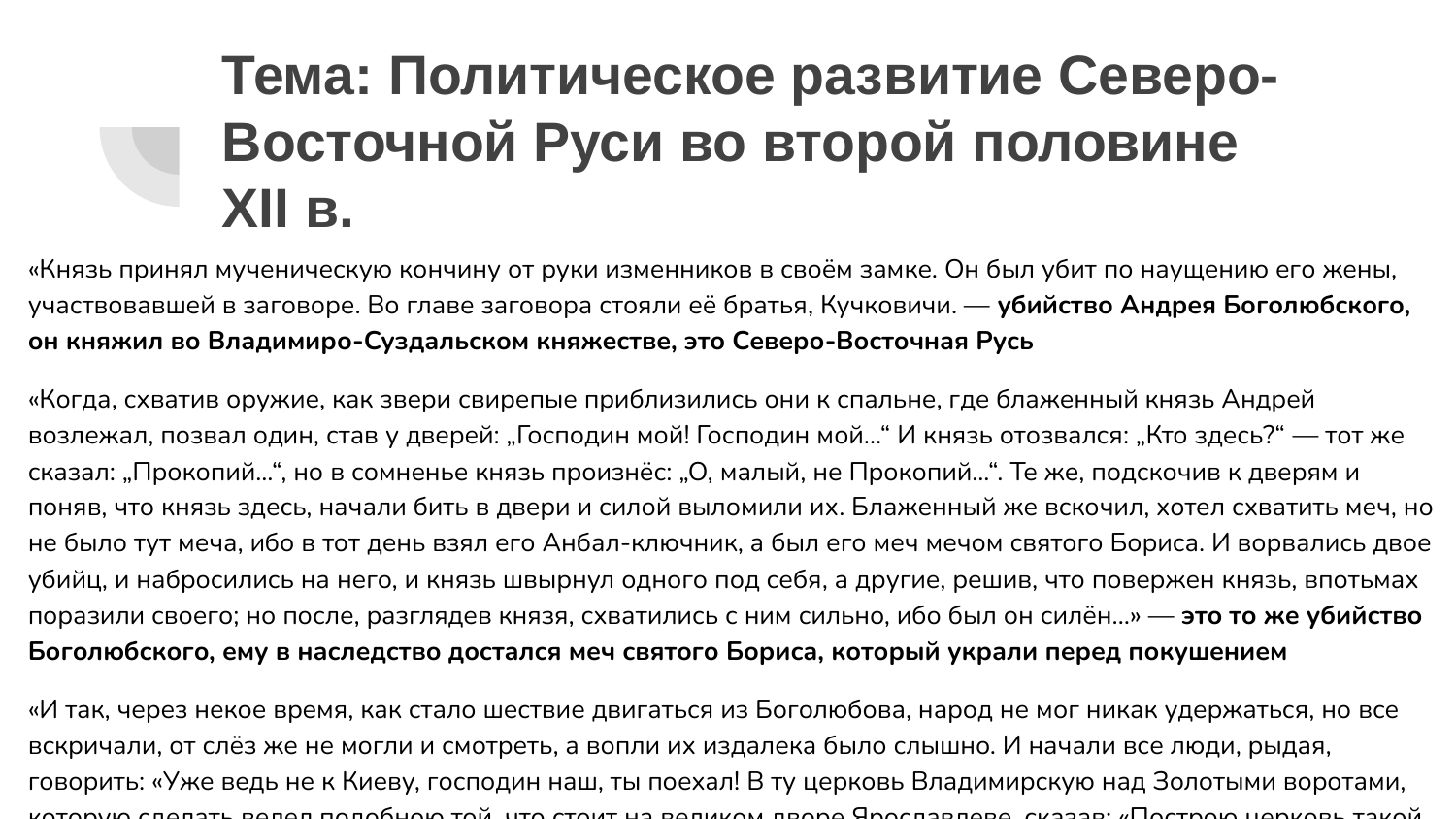

# Тема: Политическое развитие Северо-Восточной Руси во второй половине XII в.
«Князь принял мученическую кончину от руки изменников в своём замке. Он был убит по наущению его жены, участвовавшей в заговоре. Во главе заговора стояли её братья, Кучковичи. — убийство Андрея Боголюбского, он княжил во Владимиро-Суздальском княжестве, это Северо-Восточная Русь
«Когда, схватив оружие, как звери свирепые приблизились они к спальне, где блаженный князь Андрей возлежал, позвал один, став у дверей: „Господин мой! Господин мой…“ И князь отозвался: „Кто здесь?“  — тот же сказал: „Прокопий...“, но в сомненье князь произнёс: „О, малый, не Прокопий...“. Те же, подскочив к дверям и поняв, что князь здесь, начали бить в двери и силой выломили их. Блаженный же вскочил, хотел схватить меч, но не было тут меча, ибо в тот день взял его Анбал-ключник, а был его меч мечом святого Бориса. И ворвались двое убийц, и набросились на него, и князь швырнул одного под себя, а другие, решив, что повержен князь, впотьмах поразили своего; но после, разглядев князя, схватились с ним сильно, ибо был он силён…» — это то же убийство Боголюбского, ему в наследство достался меч святого Бориса, который украли перед покушением
«И так, через некое время, как стало шествие двигаться из Боголюбова, народ не мог никак удержаться, но все вскричали, от слёз же не могли и смотреть, а вопли их издалека было слышно. И начали все люди, рыдая, говорить: «Уже ведь не к Киеву, господин наш, ты поехал! В ту церковь Владимирскую над Золотыми воротами, которую сделать велел подобною той, что стоит на великом дворе Ярославлеве, сказав: «Построю церковь такой золотой же, как и ворота,  — пусть будет во славу всей моей родине!» И так плакал по нём весь город...». — Андрей Боголюбский не хотел княжить в Киеве, поэтому отправился во Владимир